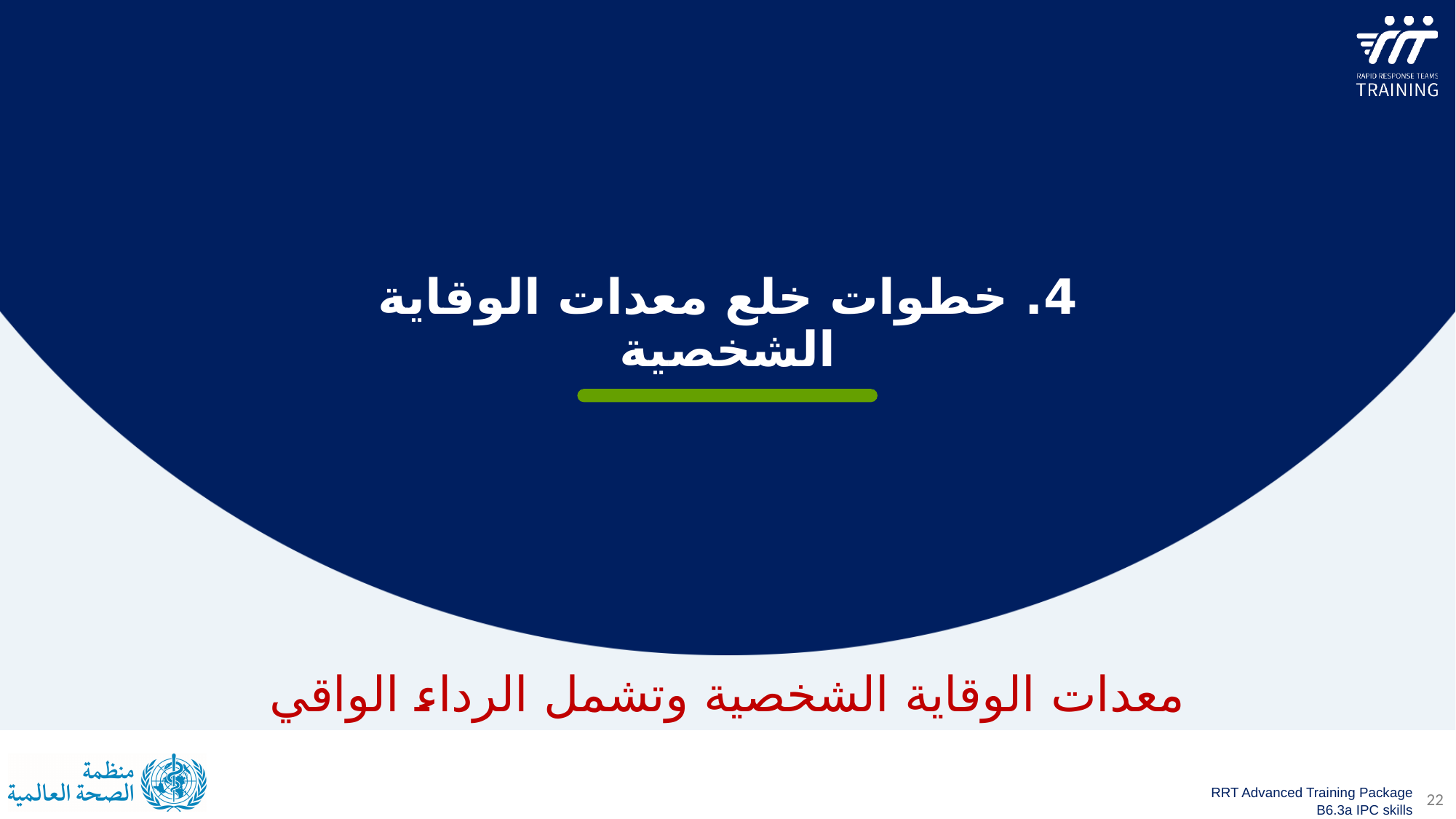

4. خطوات خلع معدات الوقاية الشخصية
معدات الوقاية الشخصية وتشمل الرداء الواقي